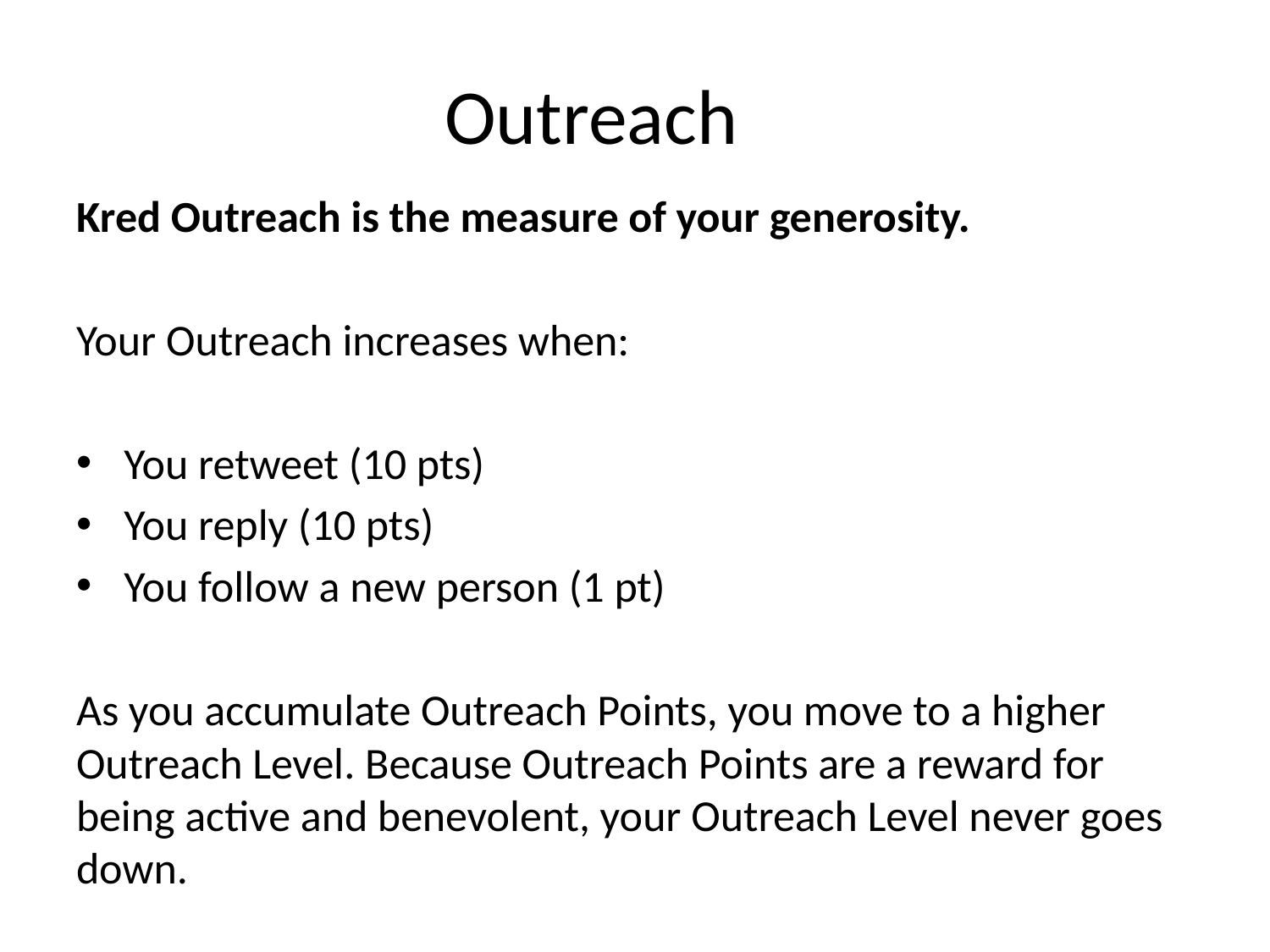

# Outreach
Kred Outreach is the measure of your generosity.

Your Outreach increases when:

You retweet (10 pts)
You reply (10 pts)
You follow a new person (1 pt)

As you accumulate Outreach Points, you move to a higher Outreach Level. Because Outreach Points are a reward for being active and benevolent, your Outreach Level never goes down.